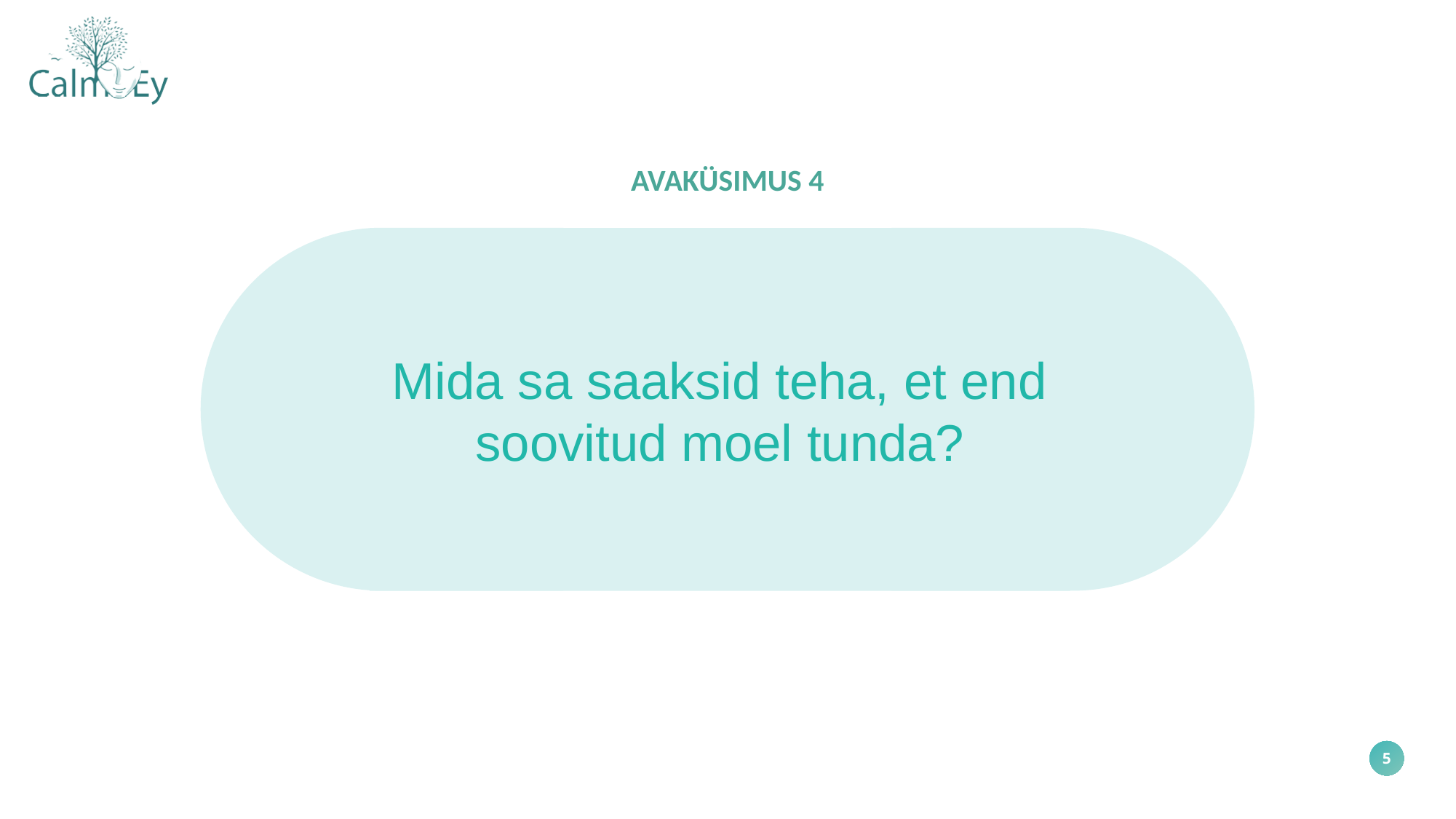

AVAKÜSIMUS 4

Mida sa saaksid teha, et end soovitud moel tunda?